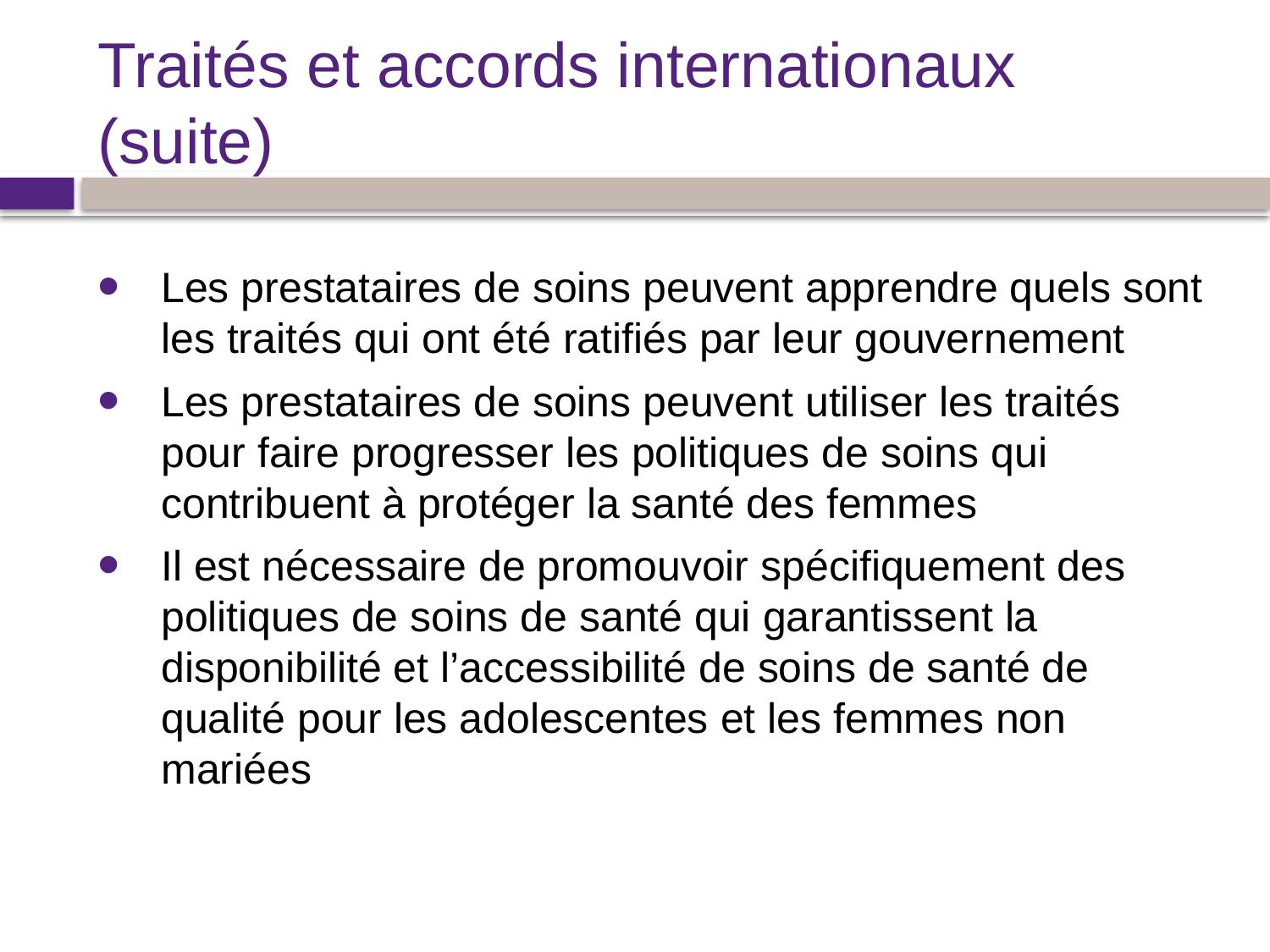

# Traités et accords internationaux (suite)
Les prestataires de soins peuvent apprendre quels sont les traités qui ont été ratifiés par leur gouvernement
Les prestataires de soins peuvent utiliser les traités pour faire progresser les politiques de soins qui contribuent à protéger la santé des femmes
Il est nécessaire de promouvoir spécifiquement des politiques de soins de santé qui garantissent la disponibilité et l’accessibilité de soins de santé de qualité pour les adolescentes et les femmes non mariées